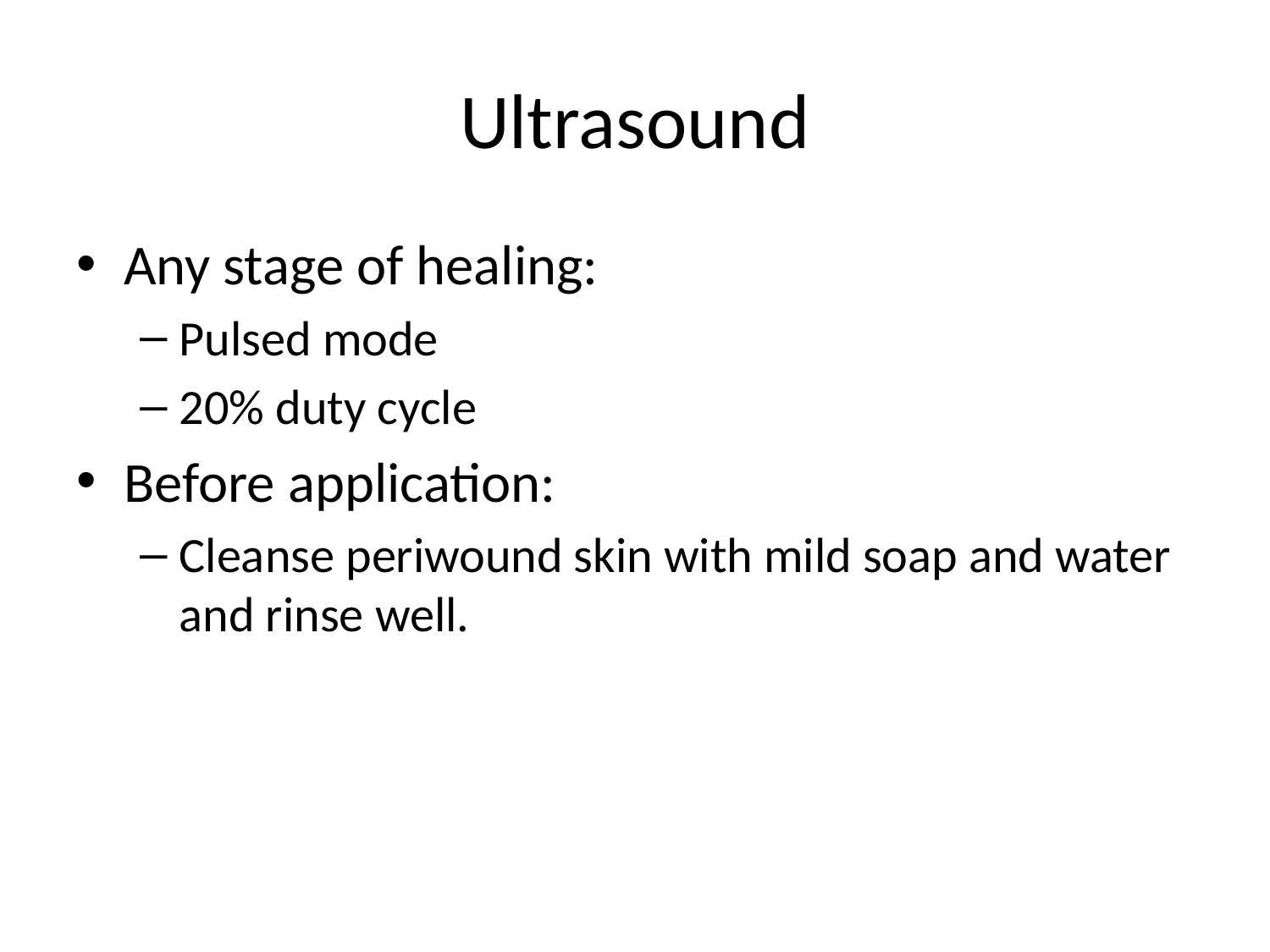

# Ultrasound
Any stage of healing:
Pulsed mode
20% duty cycle
Before application:
Cleanse periwound skin with mild soap and water and rinse well.